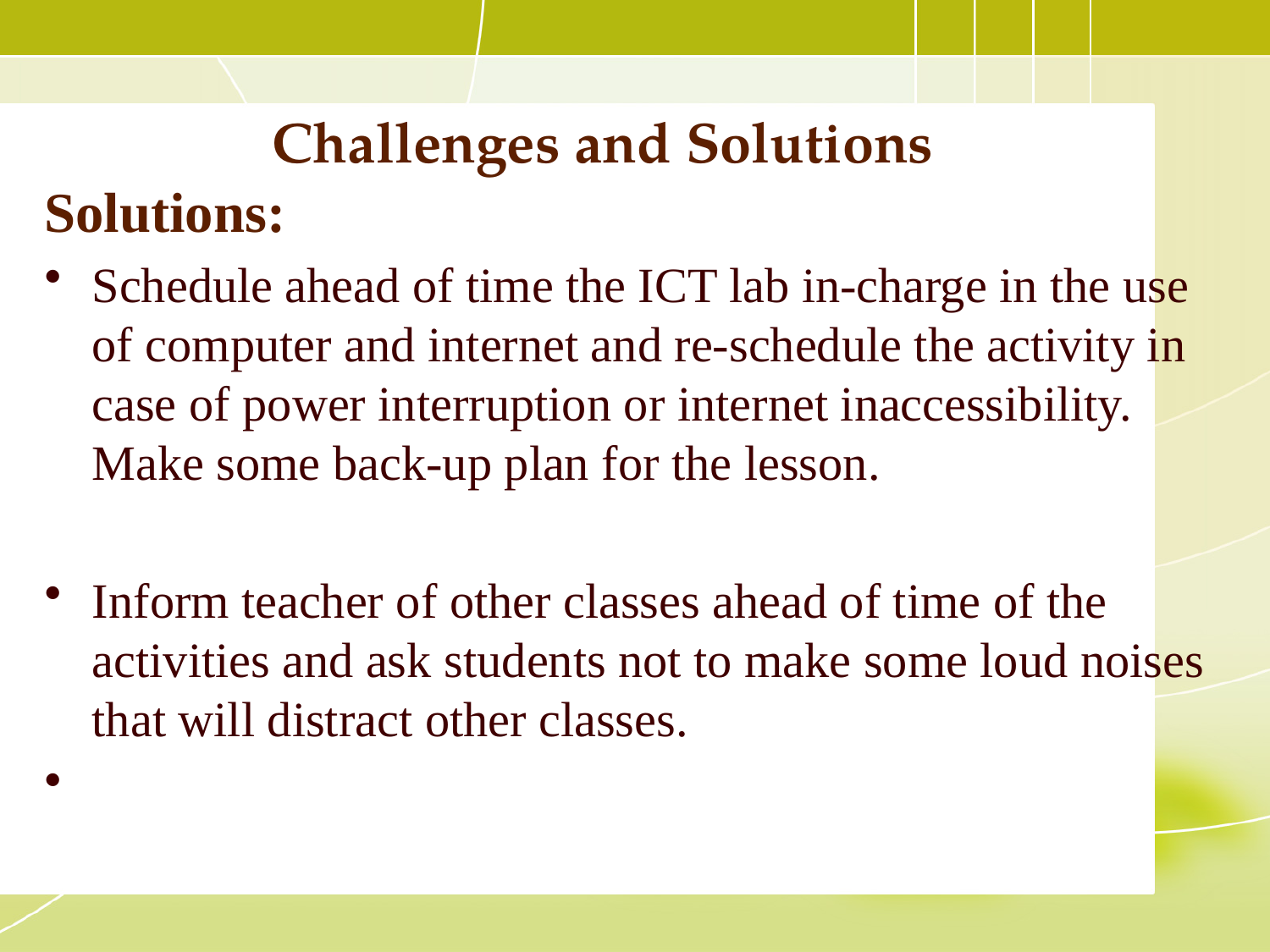

# Challenges and Solutions
Solutions:
Schedule ahead of time the ICT lab in-charge in the use of computer and internet and re-schedule the activity in case of power interruption or internet inaccessibility. Make some back-up plan for the lesson.

Inform teacher of other classes ahead of time of the activities and ask students not to make some loud noises that will distract other classes.